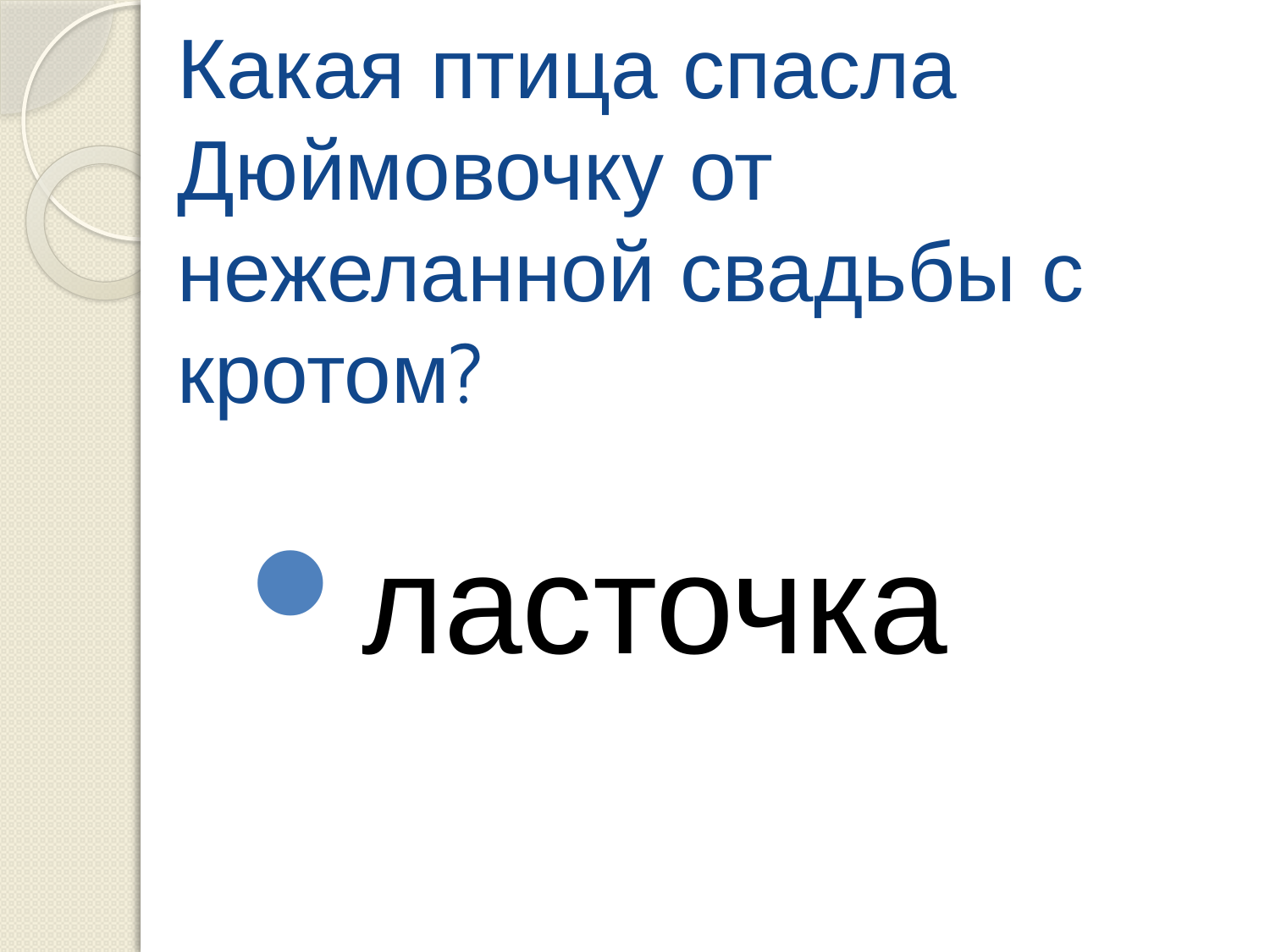

# Какая птица спасла Дюймовочку от нежеланной свадьбы с кротом?
ласточка